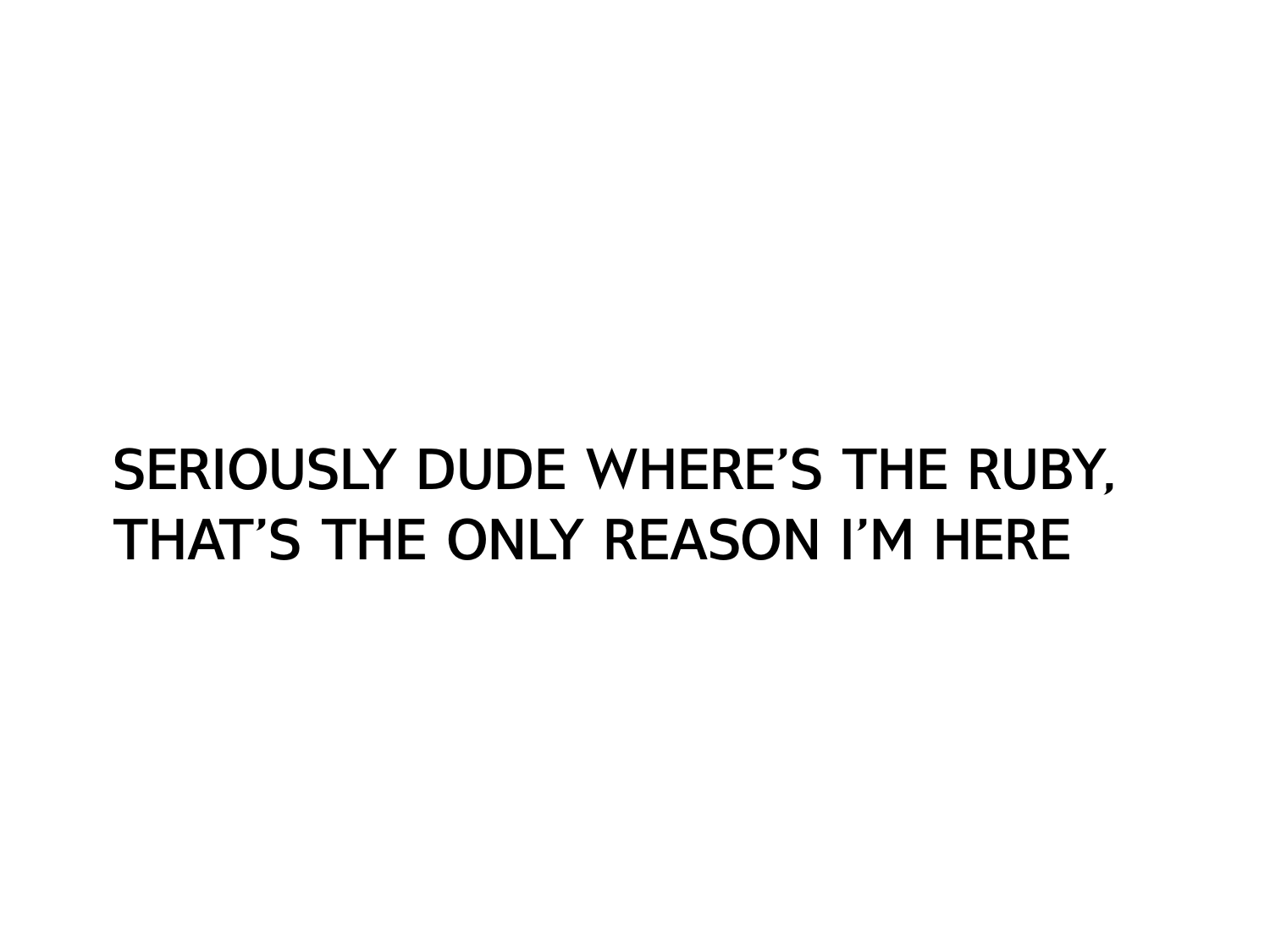

# Seriously dude where’s the ruby, that’s the only reason I’m here